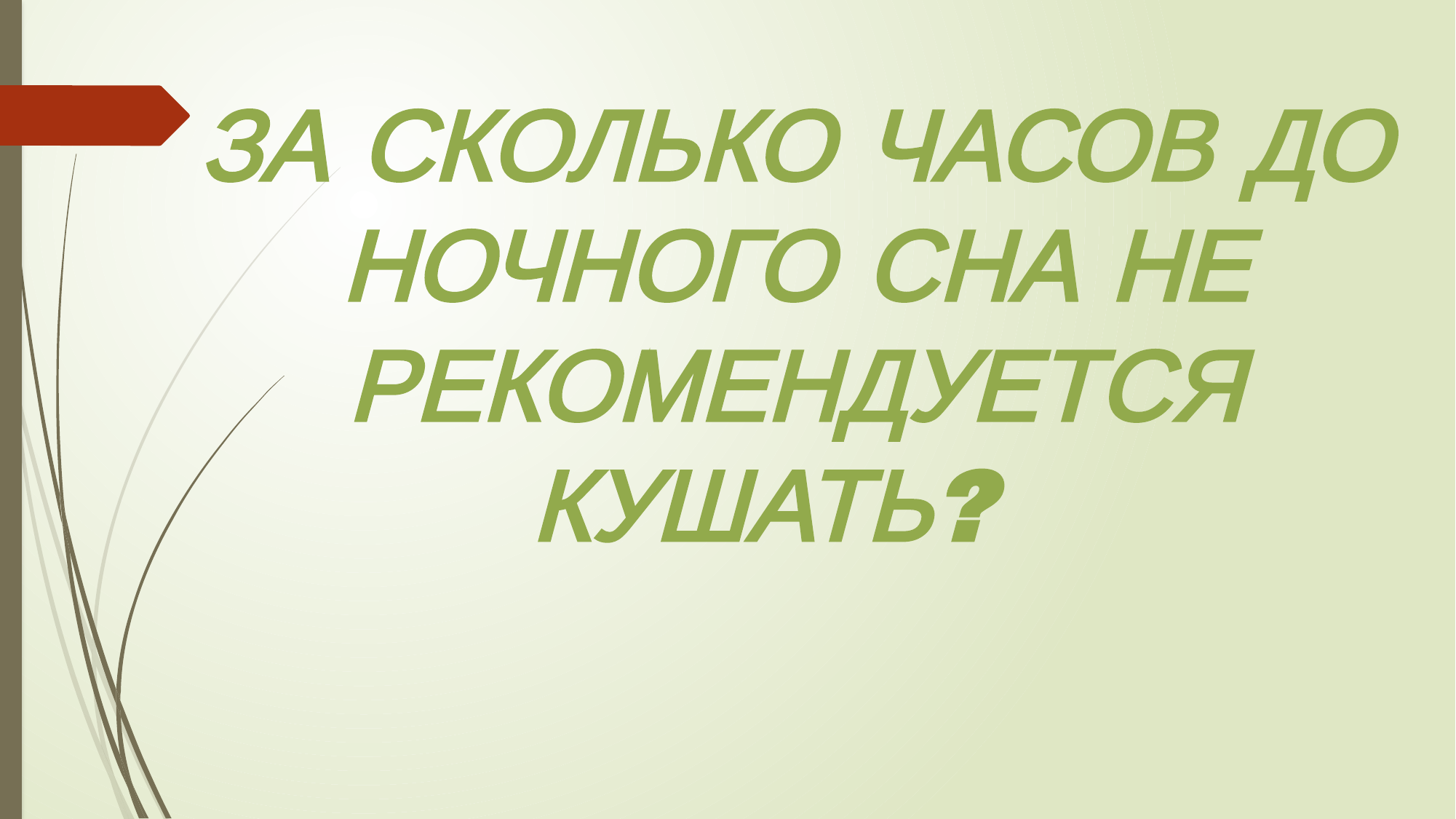

ЗА СКОЛЬКО ЧАСОВ ДО НОЧНОГО СНА НЕ РЕКОМЕНДУЕТСЯ КУШАТЬ?
#